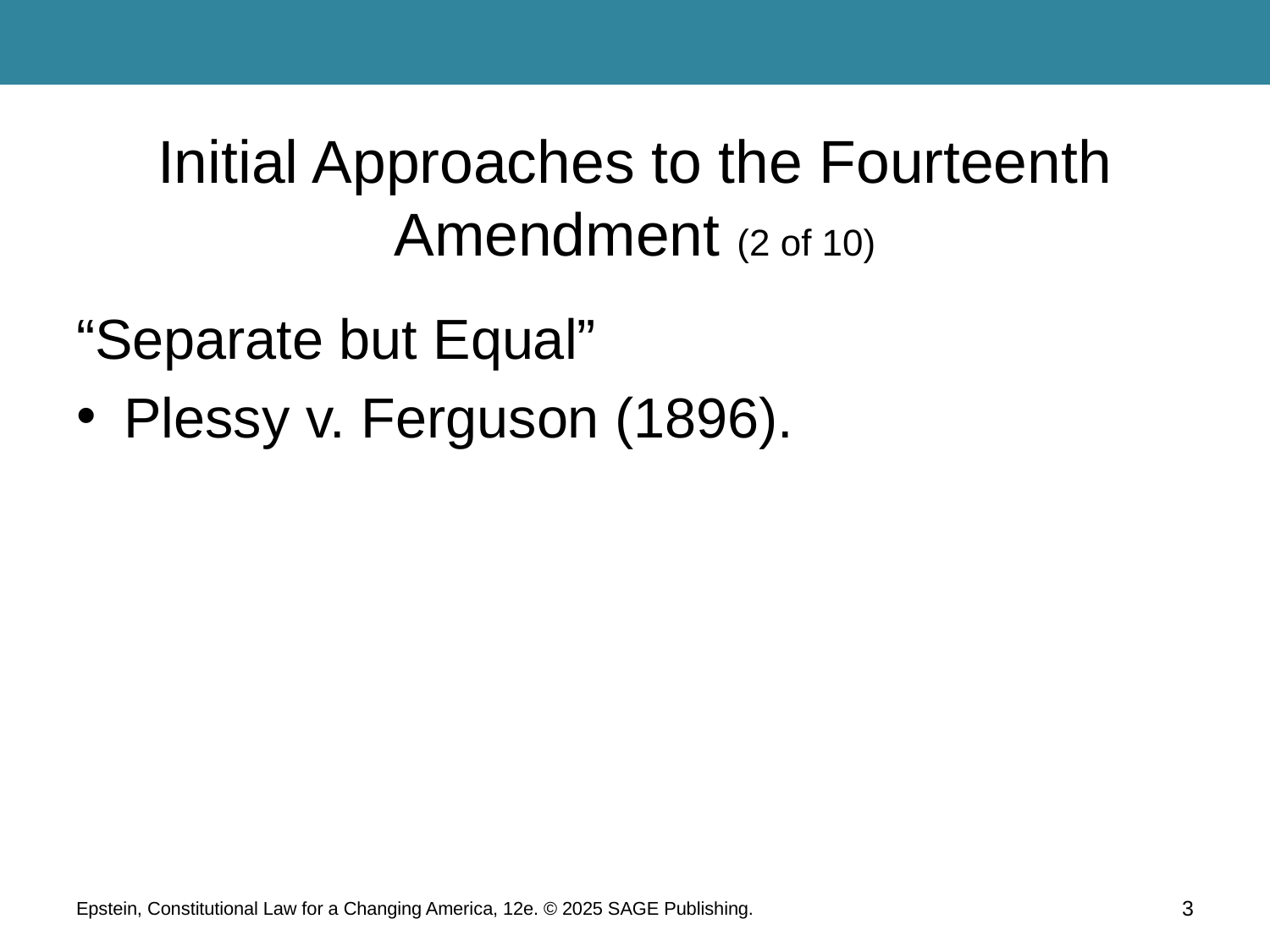

# Initial Approaches to the Fourteenth Amendment (2 of 10)
“Separate but Equal”
Plessy v. Ferguson (1896).
Epstein, Constitutional Law for a Changing America, 12e. © 2025 SAGE Publishing.
3